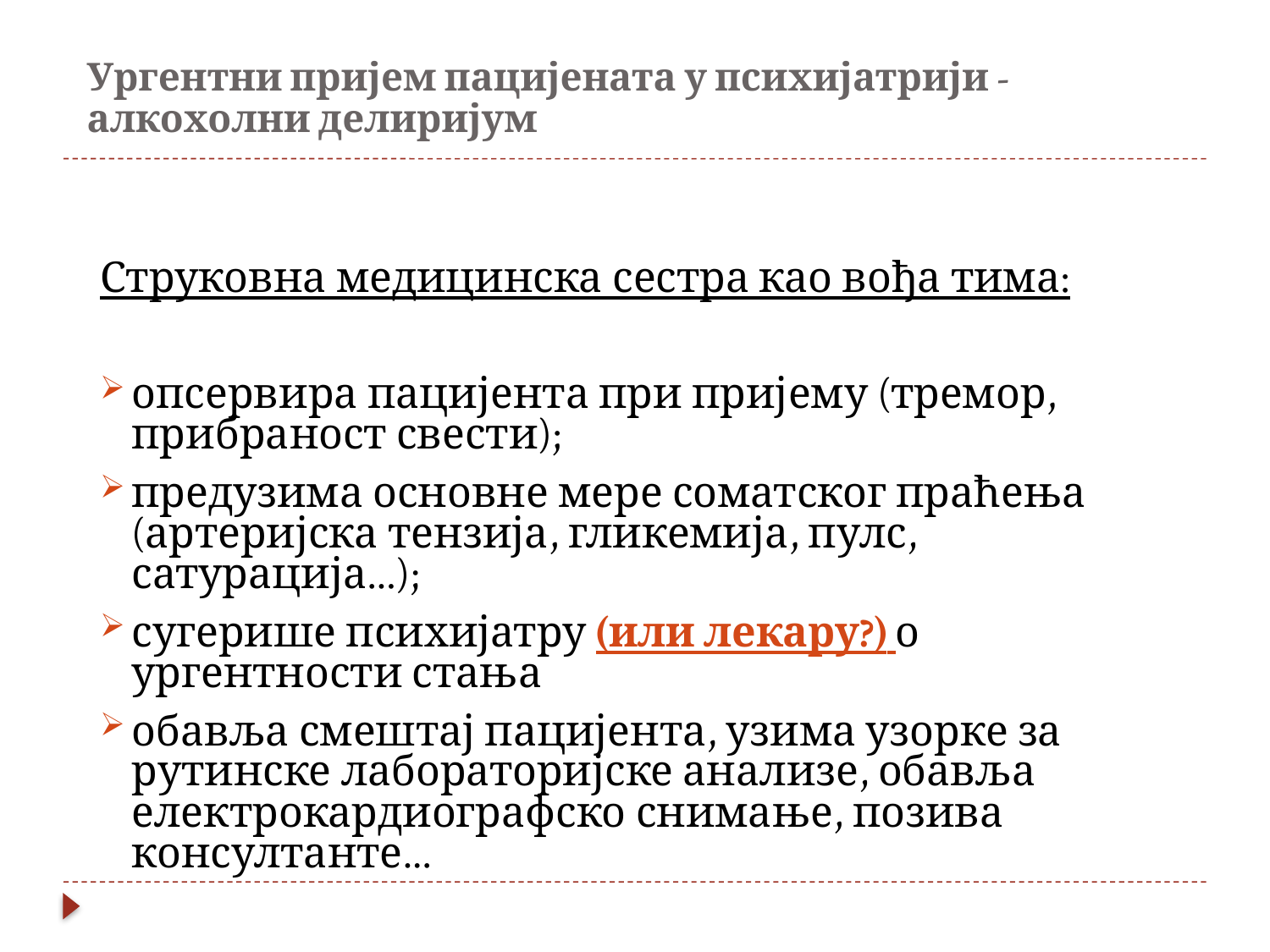

# Ургентни пријем пацијената у психијатрији - алкохолни делиријум
Струковна медицинска сестра као вођа тима:

опсервира пацијента при пријему (тремор, прибраност свести);
предузима основне мере соматског праћења (артеријска тензија, гликемија, пулс, сатурација...);
сугерише психијатру (или лекару?) о ургентности стања
обавља смештај пацијента, узима узорке за рутинске лабораторијске анализе, обавља електрокардиографско снимање, позива консултанте...